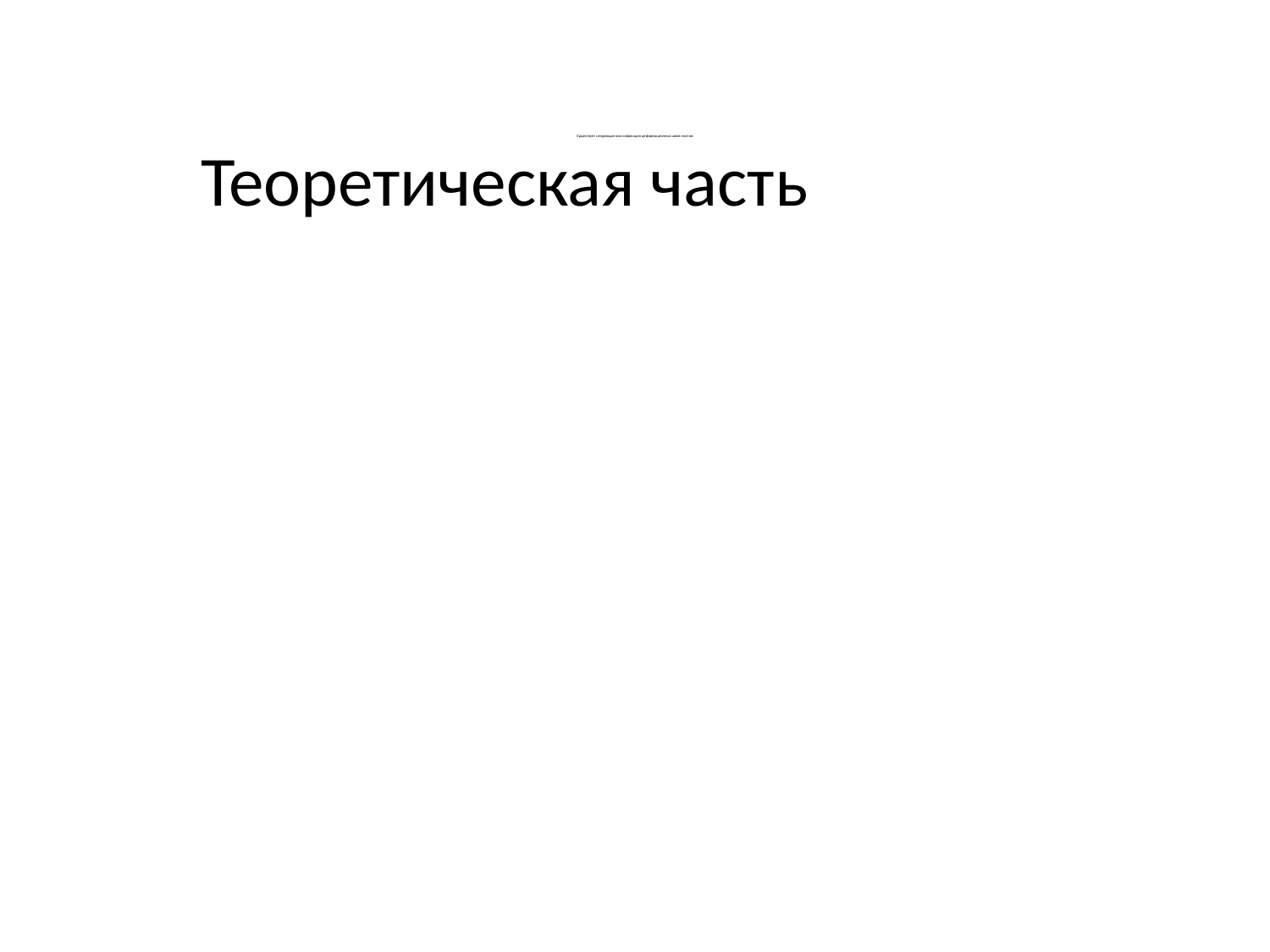

# Существует следующая классификация деформационных швов мостов:
Теоретическая часть